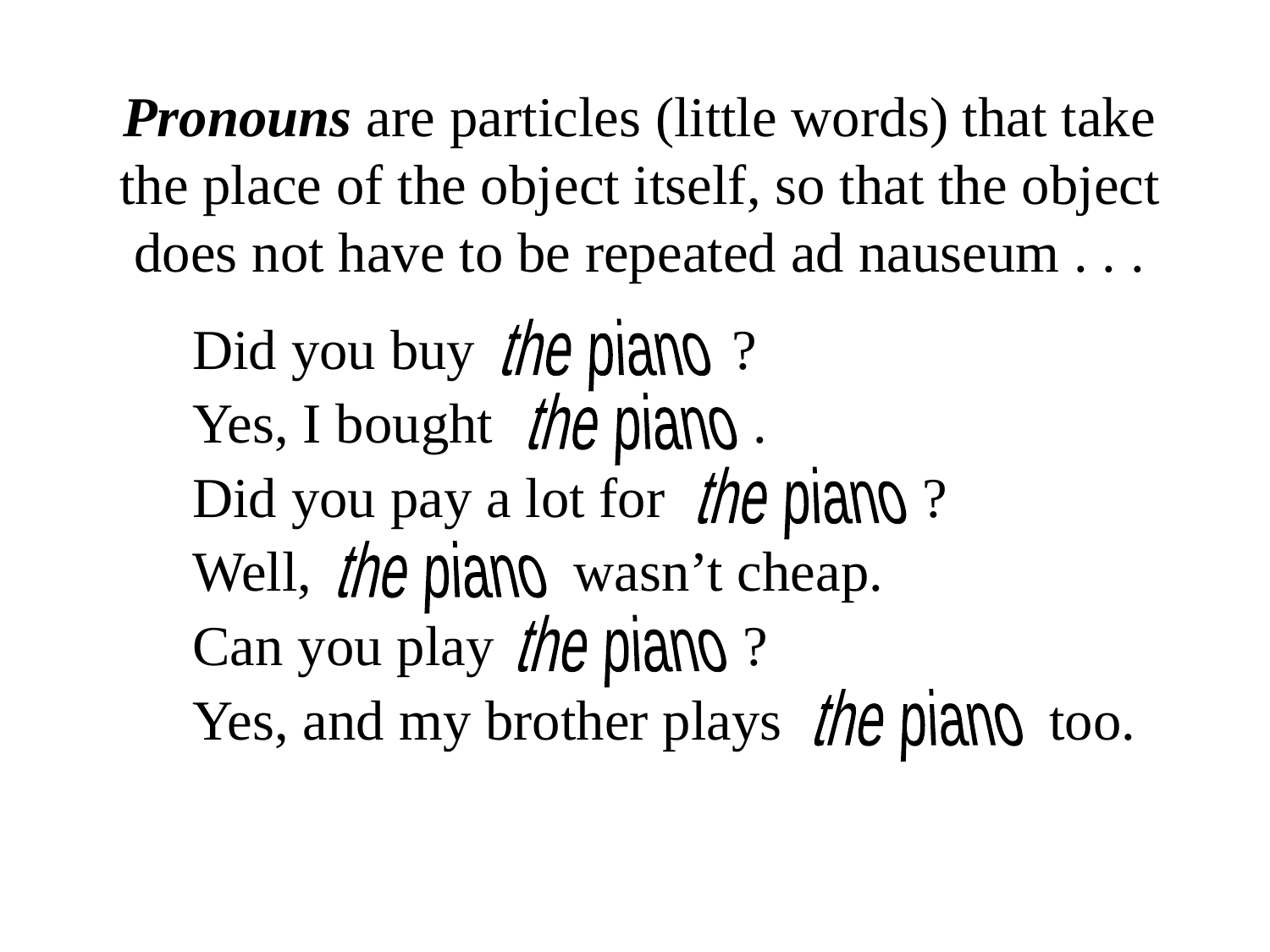

Pronouns are particles (little words) that take the place of the object itself, so that the object does not have to be repeated ad nauseum . . .
Did you buy
?
the piano
Yes, I bought
.
the piano
Did you pay a lot for
?
the piano
Well,
wasn’t cheap.
the piano
Can you play
?
the piano
Yes, and my brother plays
too.
the piano